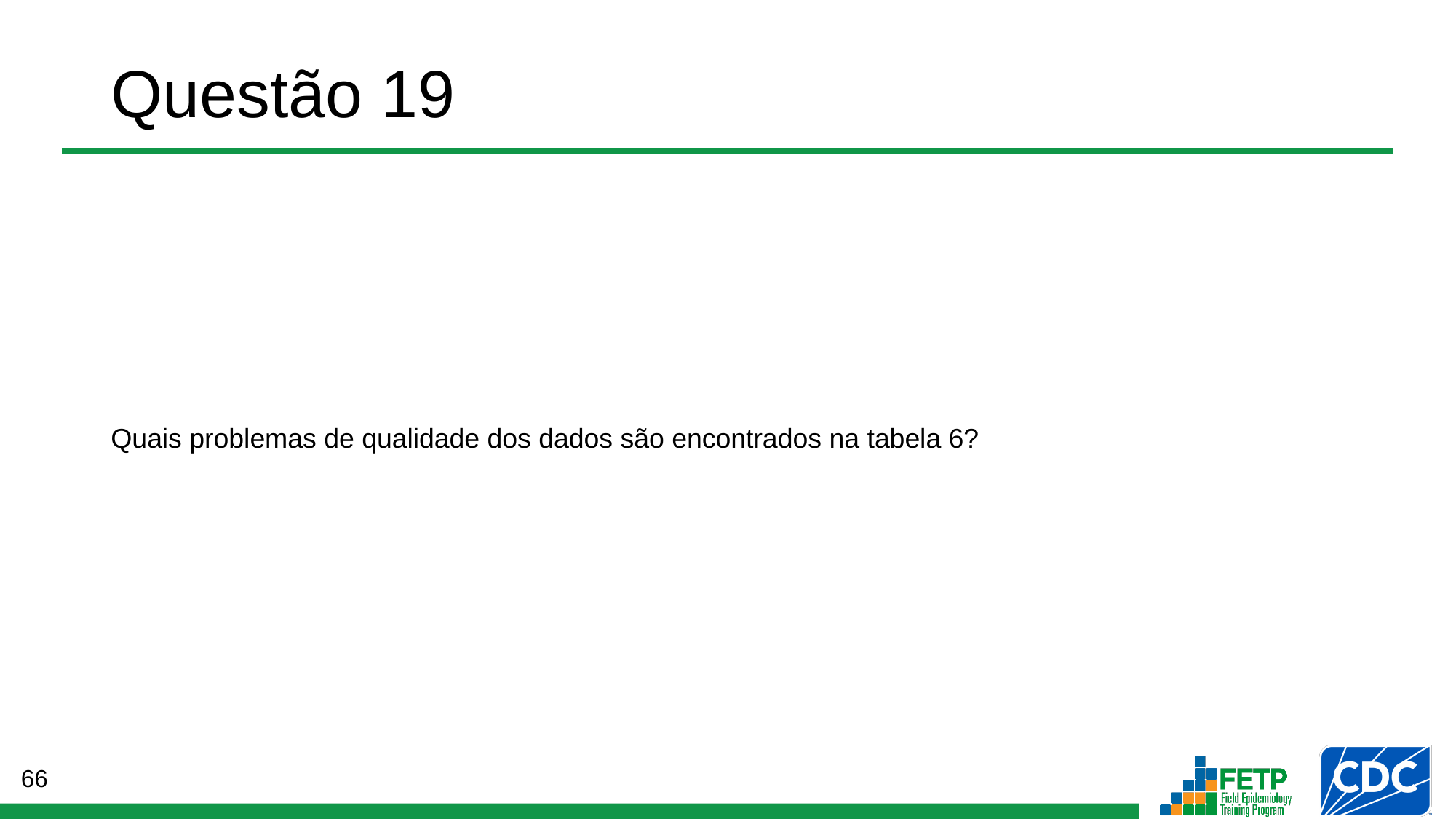

# Questão 19
Quais problemas de qualidade dos dados são encontrados na tabela 6?